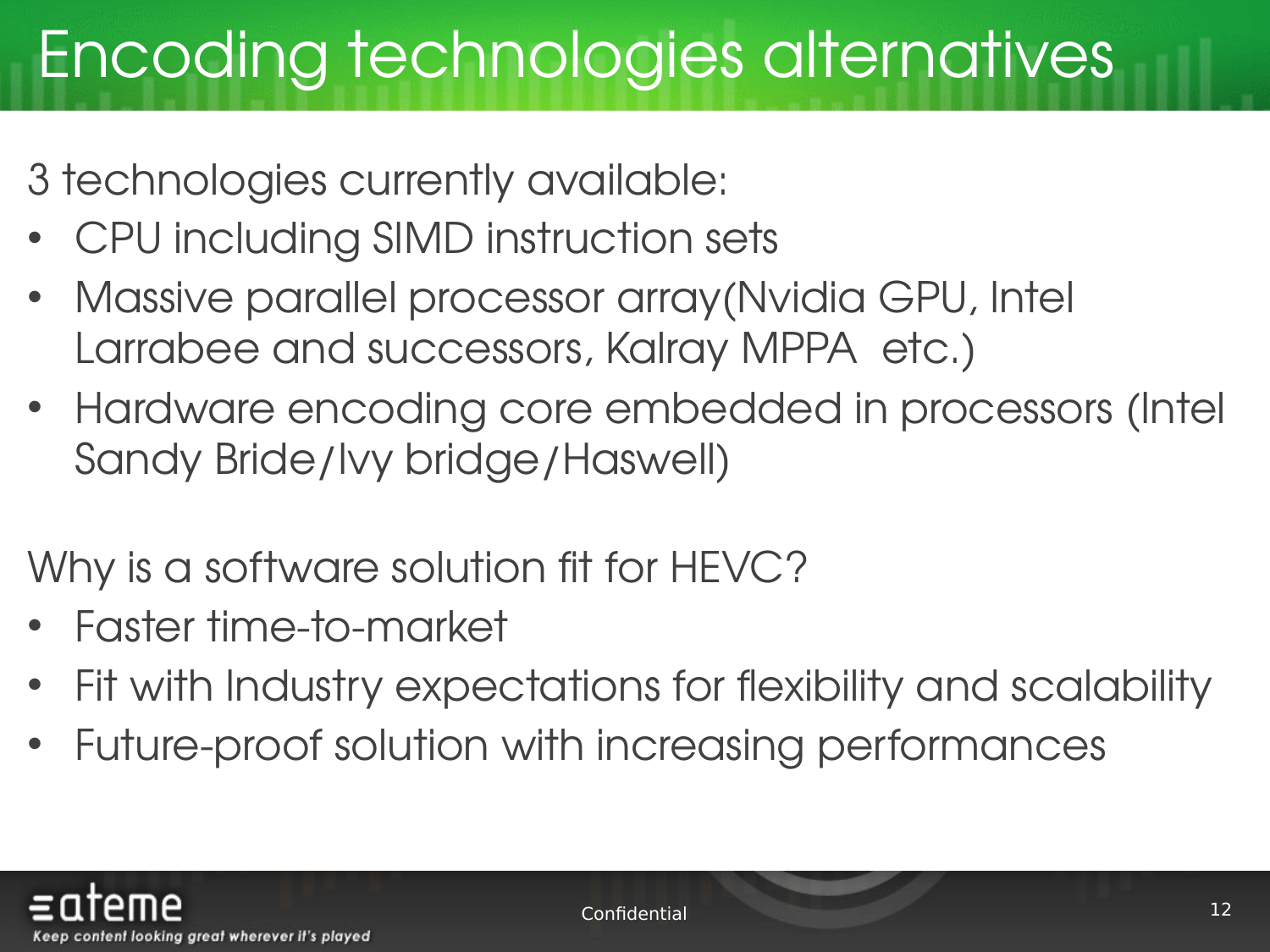

Encoding technologies alternatives
3 technologies currently available:
CPU including SIMD instruction sets
Massive parallel processor array(Nvidia GPU, Intel Larrabee and successors, Kalray MPPA  etc.)
Hardware encoding core embedded in processors (Intel Sandy Bride/Ivy bridge/Haswell)

Why is a software solution fit for HEVC?
Faster time-to-market
Fit with Industry expectations for flexibility and scalability
Future-proof solution with increasing performances